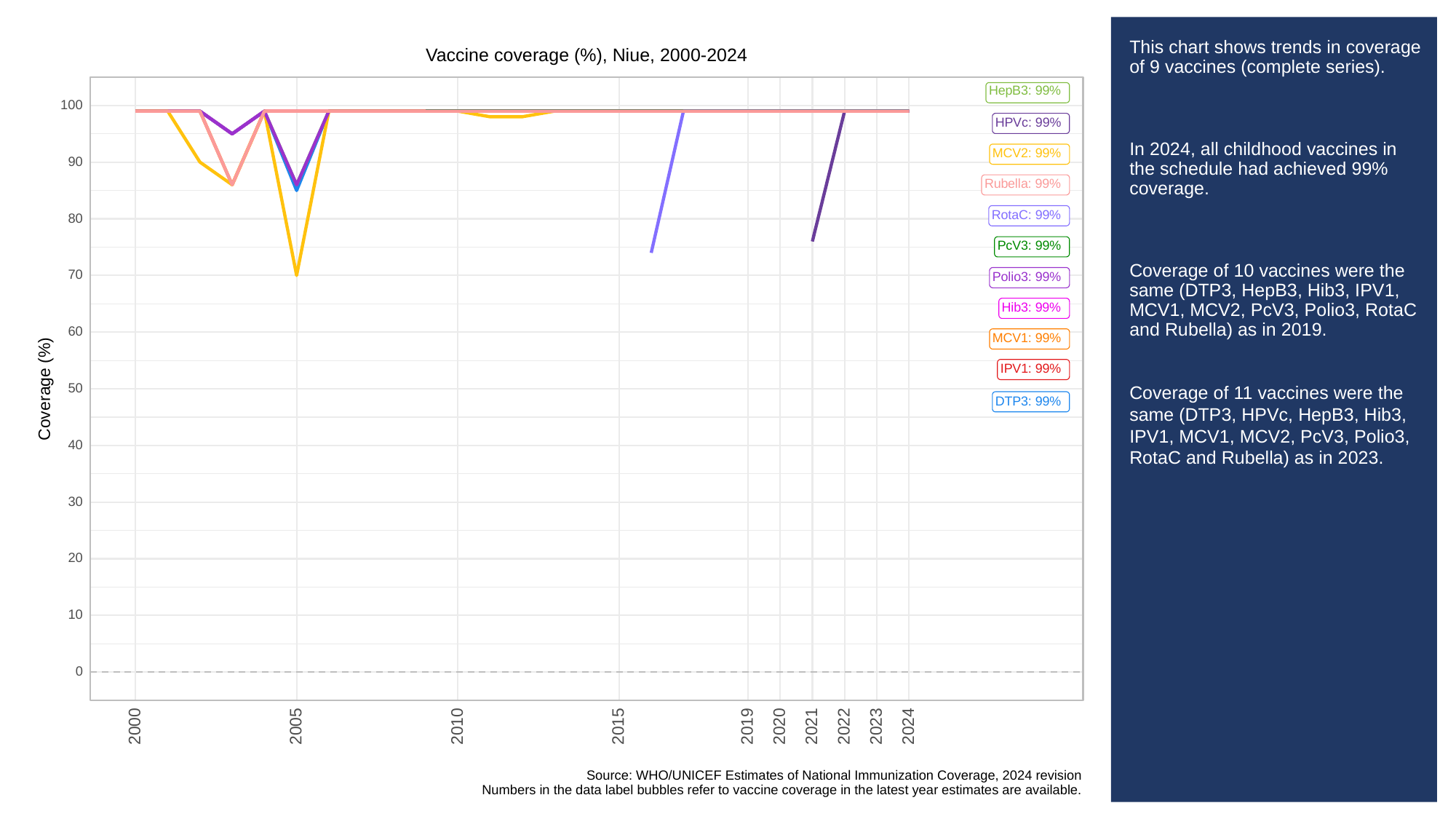

# This chart shows trends in coverage of 9 vaccines (complete series).

In 2024, all childhood vaccines in the schedule had achieved 99% coverage.

Coverage of 10 vaccines were the same (DTP3, HepB3, Hib3, IPV1, MCV1, MCV2, PcV3, Polio3, RotaC and Rubella) as in 2019.

Coverage of 11 vaccines were the same (DTP3, HPVc, HepB3, Hib3, IPV1, MCV1, MCV2, PcV3, Polio3, RotaC and Rubella) as in 2023.

Vaccine coverage (%), Niue, 2000-2024

HepB3: 99%

100

HPVc: 99%

MCV2: 99%
90

Rubella: 99%

RotaC: 99%
80

PcV3: 99%

70
Polio3: 99%

Hib3: 99%

60

MCV1: 99%

IPV1: 99%
Coverage (%)
50

DTP3: 99%

40

30

20

10

0

2023
2000
2005
2010
2015
2019
2020
2021
2022
2024
Source: WHO/UNICEF Estimates of National Immunization Coverage, 2024 revision
Numbers in the data label bubbles refer to vaccine coverage in the latest year estimates are available.